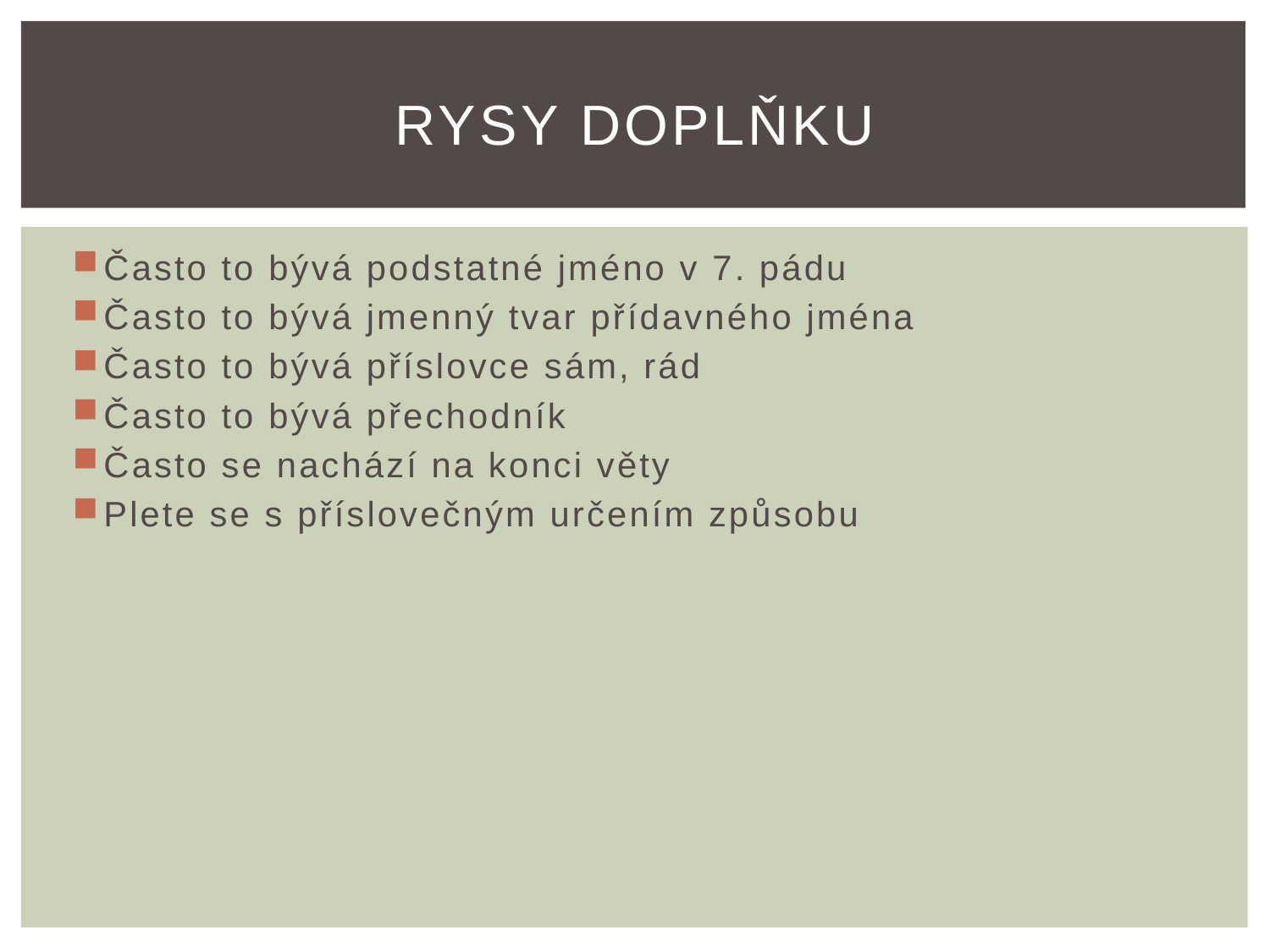

# Rysy doplňku
Často to bývá podstatné jméno v 7. pádu
Často to bývá jmenný tvar přídavného jména
Často to bývá příslovce sám, rád
Často to bývá přechodník
Často se nachází na konci věty
Plete se s příslovečným určením způsobu